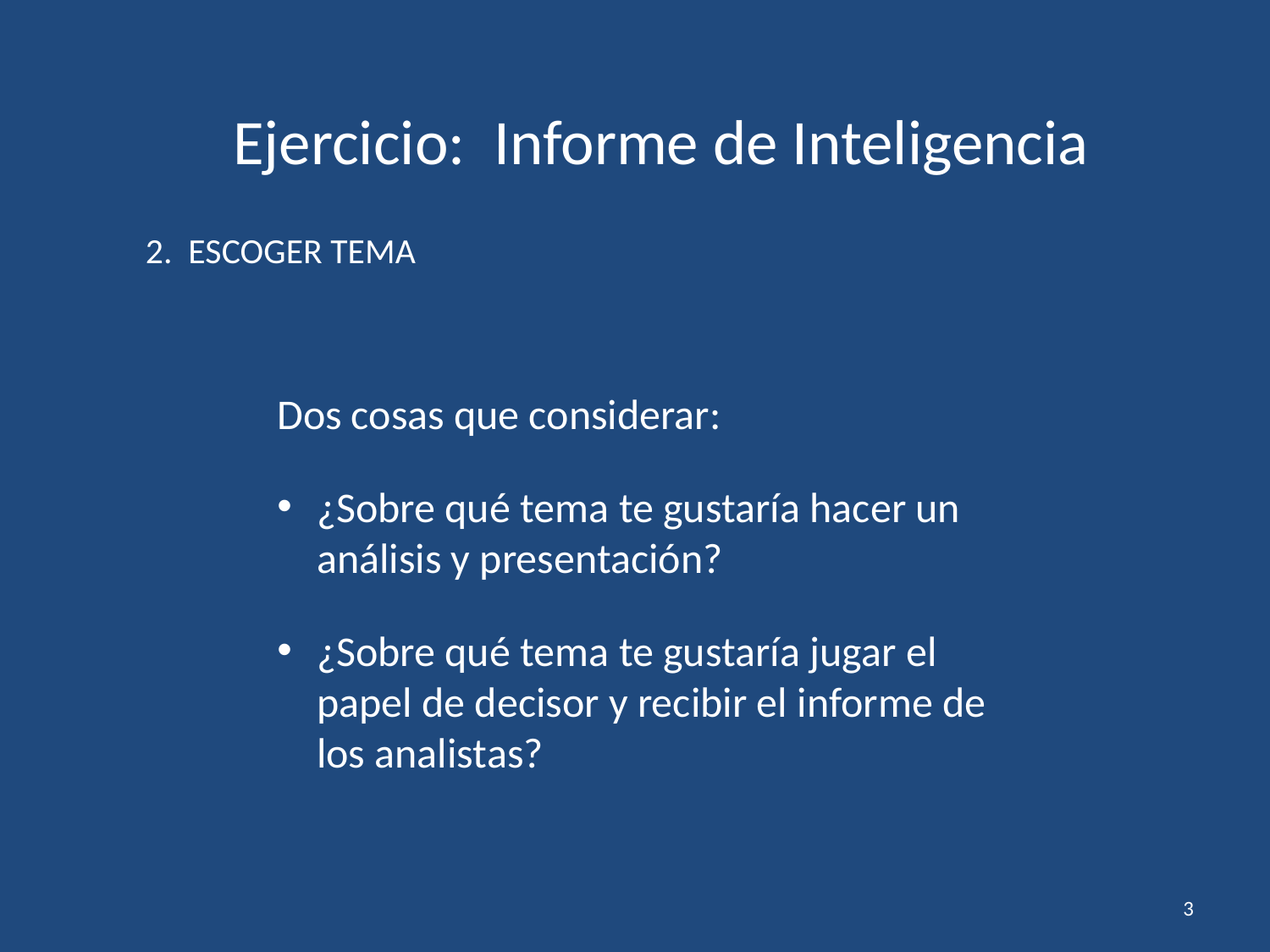

Ejercicio:  Informe de Inteligencia
2.  ESCOGER TEMA
Dos cosas que considerar:
¿Sobre qué tema te gustaría hacer un análisis y presentación?
¿Sobre qué tema te gustaría jugar el papel de decisor y recibir el informe de los analistas?
3